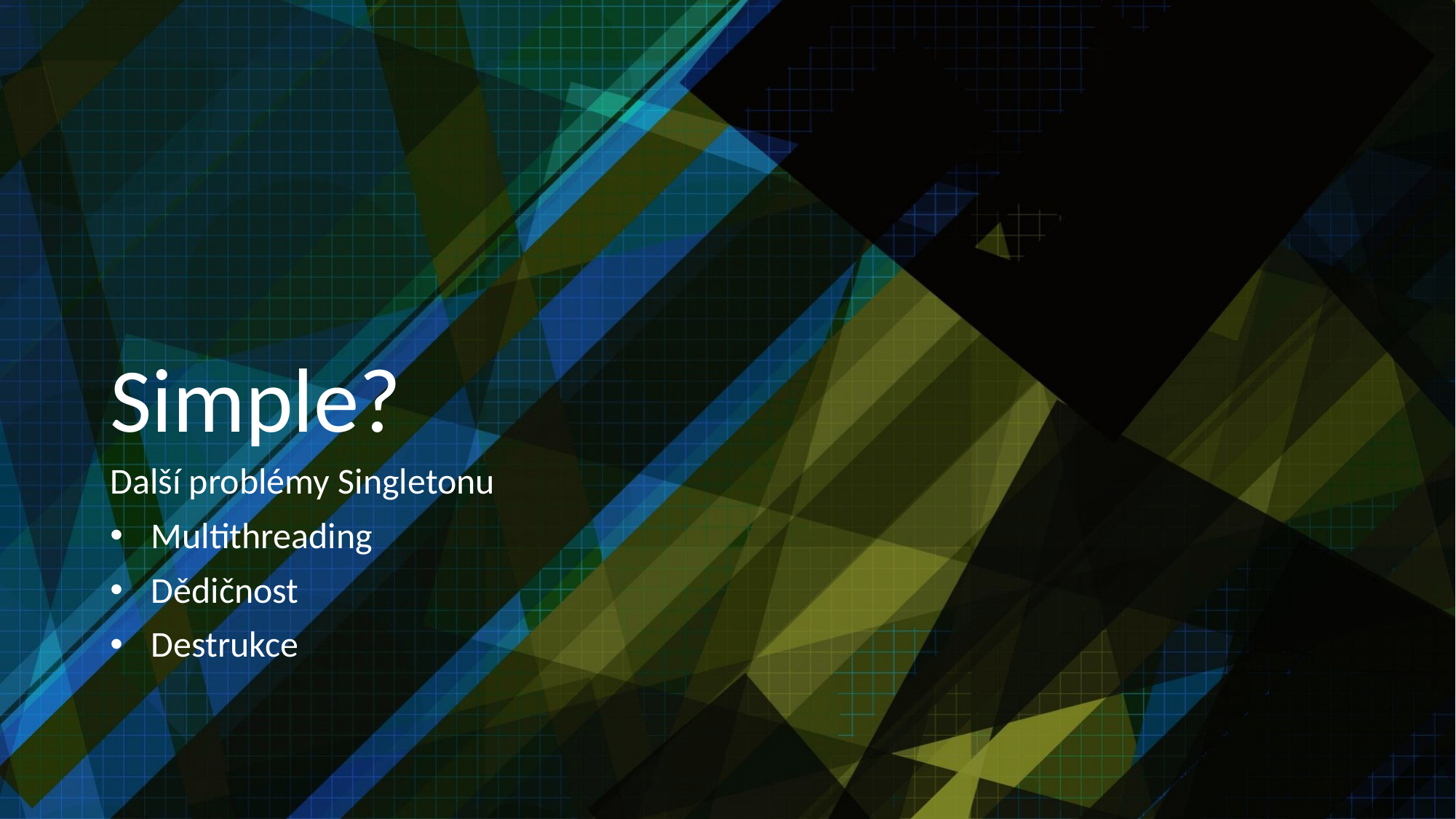

# Simple?
Další problémy Singletonu
Multithreading
Dědičnost
Destrukce